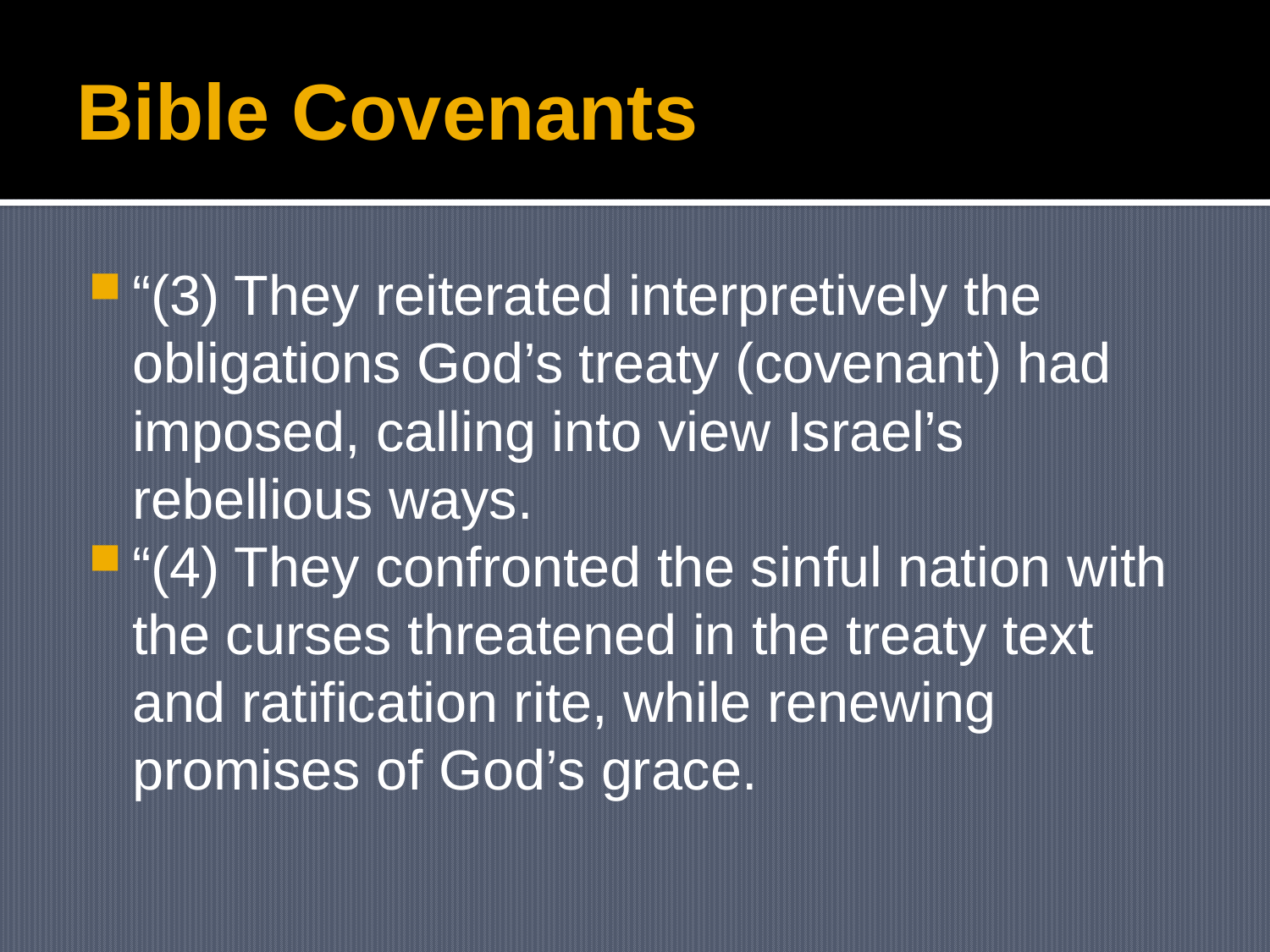

# Bible Covenants
“(3) They reiterated interpretively the obligations God’s treaty (covenant) had imposed, calling into view Israel’s rebellious ways.
“(4) They confronted the sinful nation with the curses threatened in the treaty text and ratification rite, while renewing promises of God’s grace.